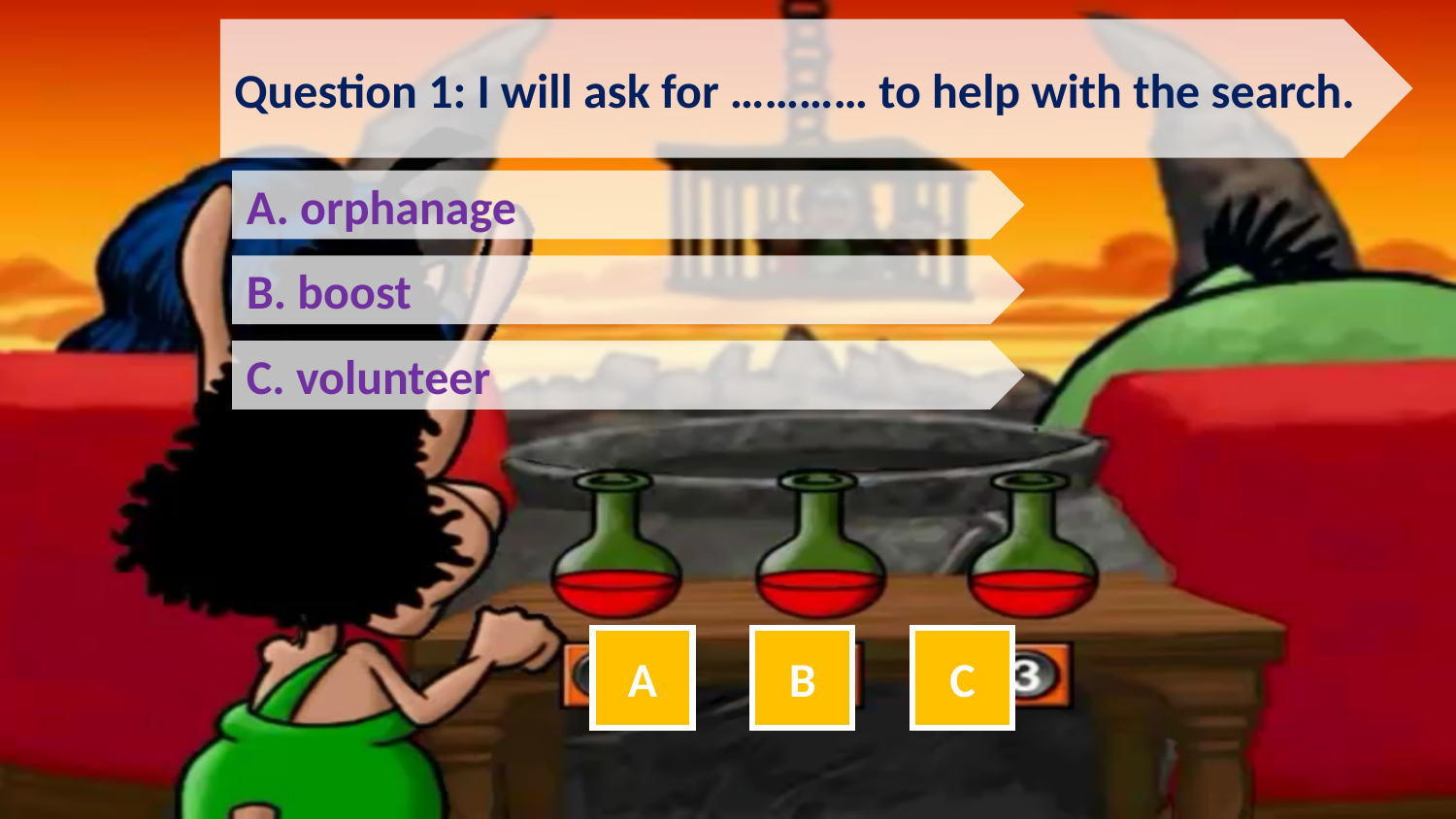

Question 1: I will ask for ………… to help with the search.
A. orphanage
B. boost
C. volunteer
A
B
C